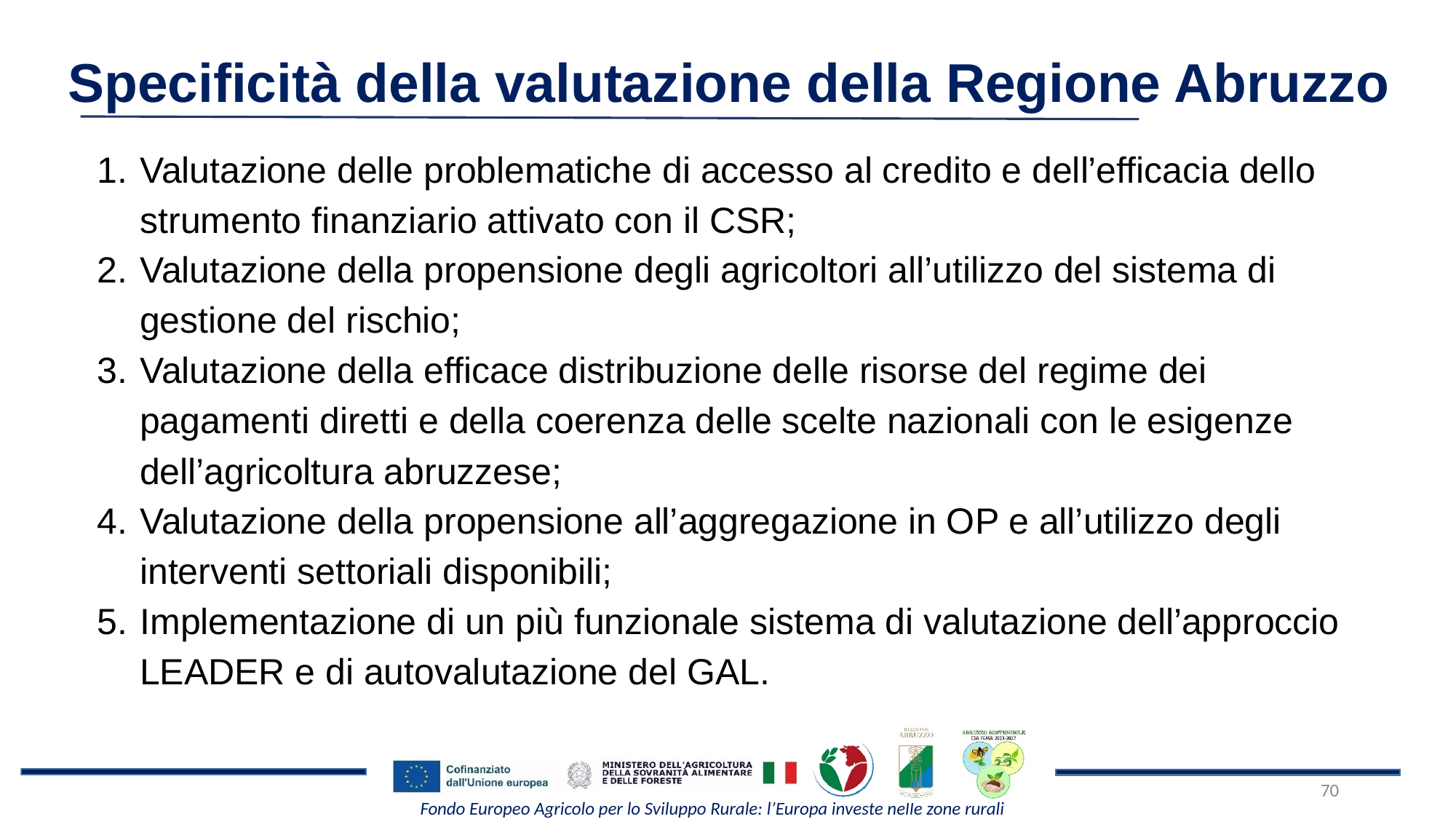

Specificità della valutazione della Regione Abruzzo
Valutazione delle problematiche di accesso al credito e dell’efficacia dello strumento finanziario attivato con il CSR;
Valutazione della propensione degli agricoltori all’utilizzo del sistema di gestione del rischio;
Valutazione della efficace distribuzione delle risorse del regime dei pagamenti diretti e della coerenza delle scelte nazionali con le esigenze dell’agricoltura abruzzese;
Valutazione della propensione all’aggregazione in OP e all’utilizzo degli interventi settoriali disponibili;
Implementazione di un più funzionale sistema di valutazione dell’approccio LEADER e di autovalutazione del GAL.